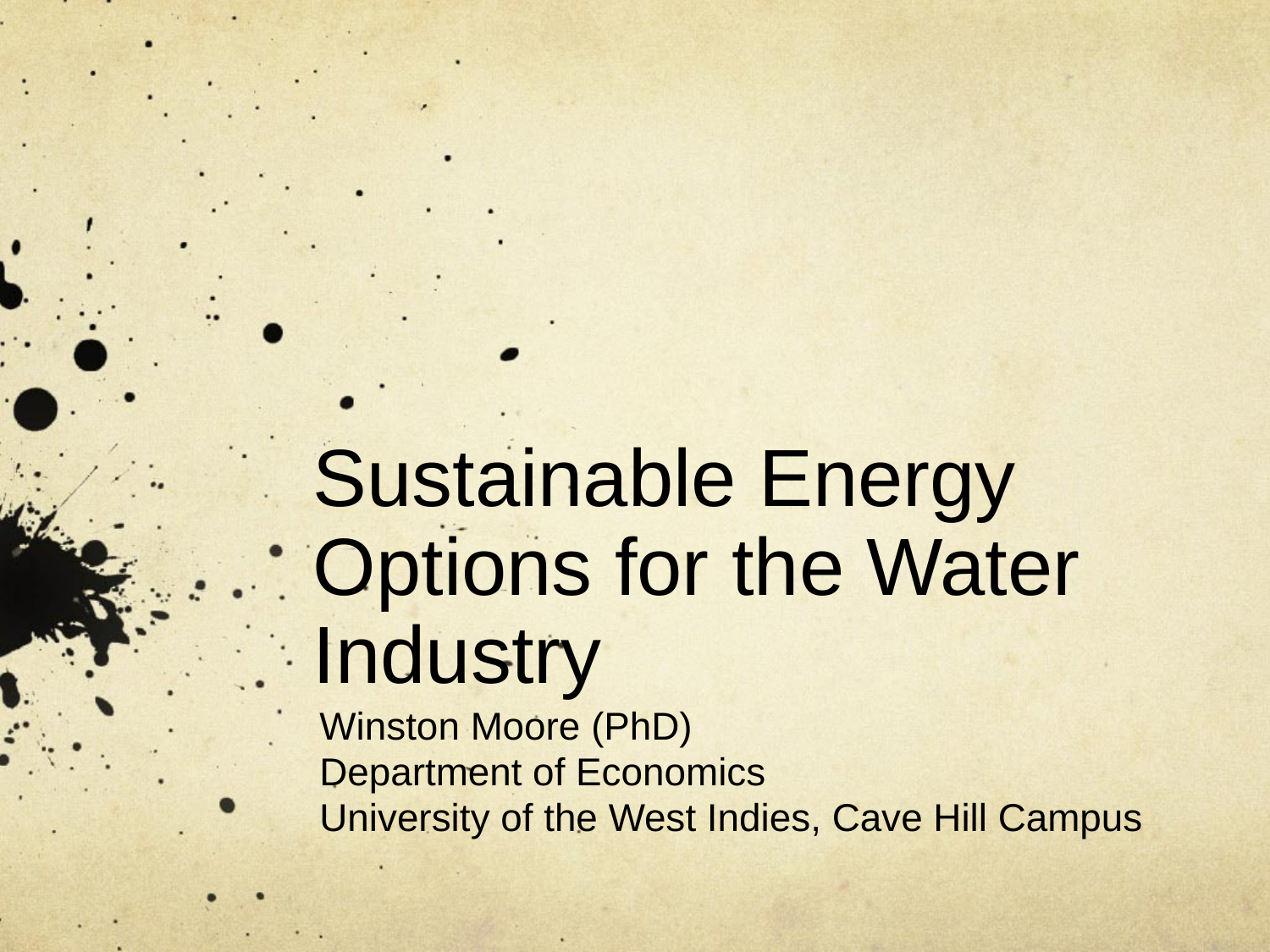

# Sustainable Energy Options for the Water Industry
Winston Moore (PhD)
Department of Economics
University of the West Indies, Cave Hill Campus